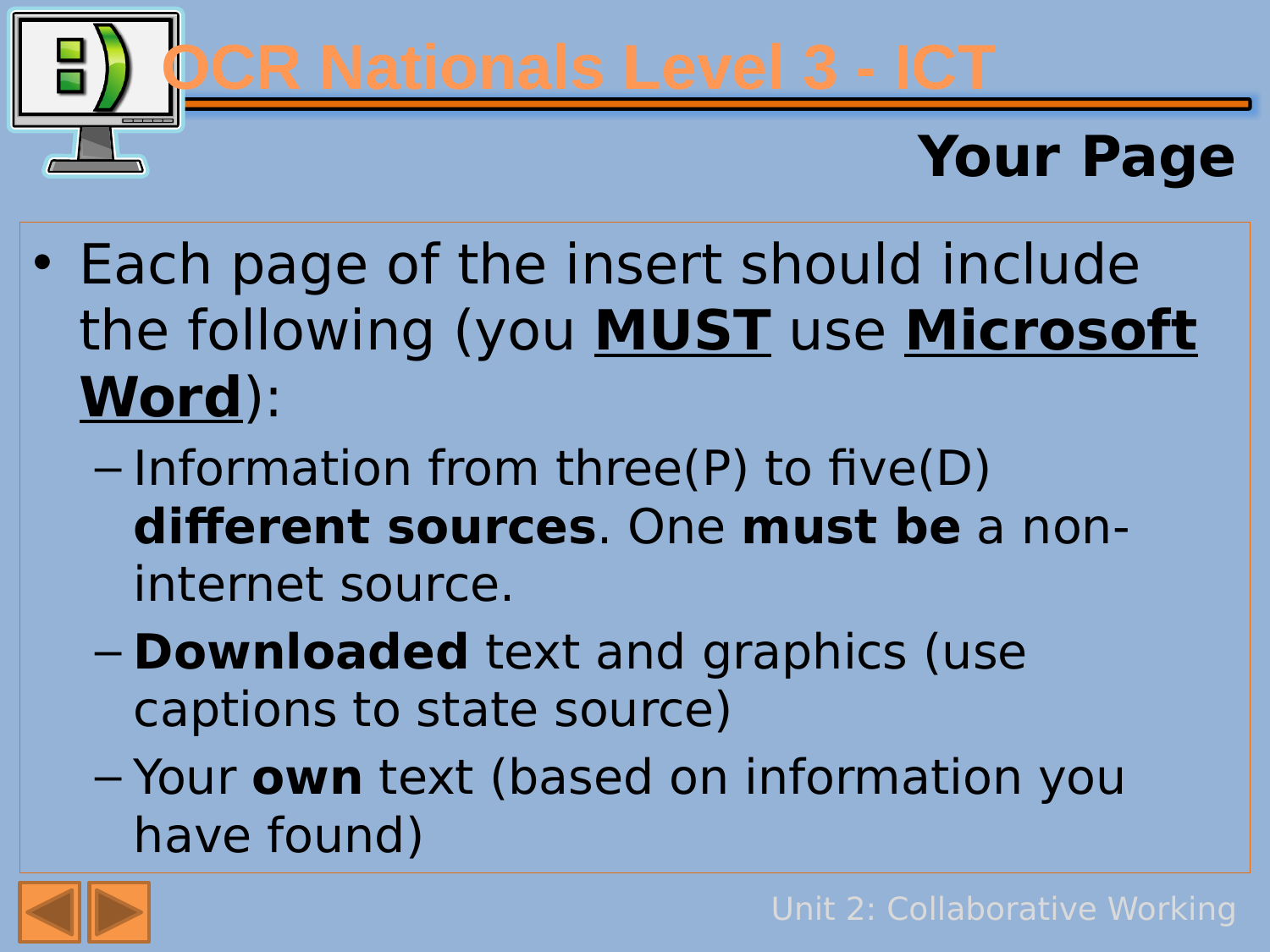

# Your Page
Each page of the insert should include the following (you MUST use Microsoft Word):
Information from three(P) to five(D) different sources. One must be a non-internet source.
Downloaded text and graphics (use captions to state source)
Your own text (based on information you have found)